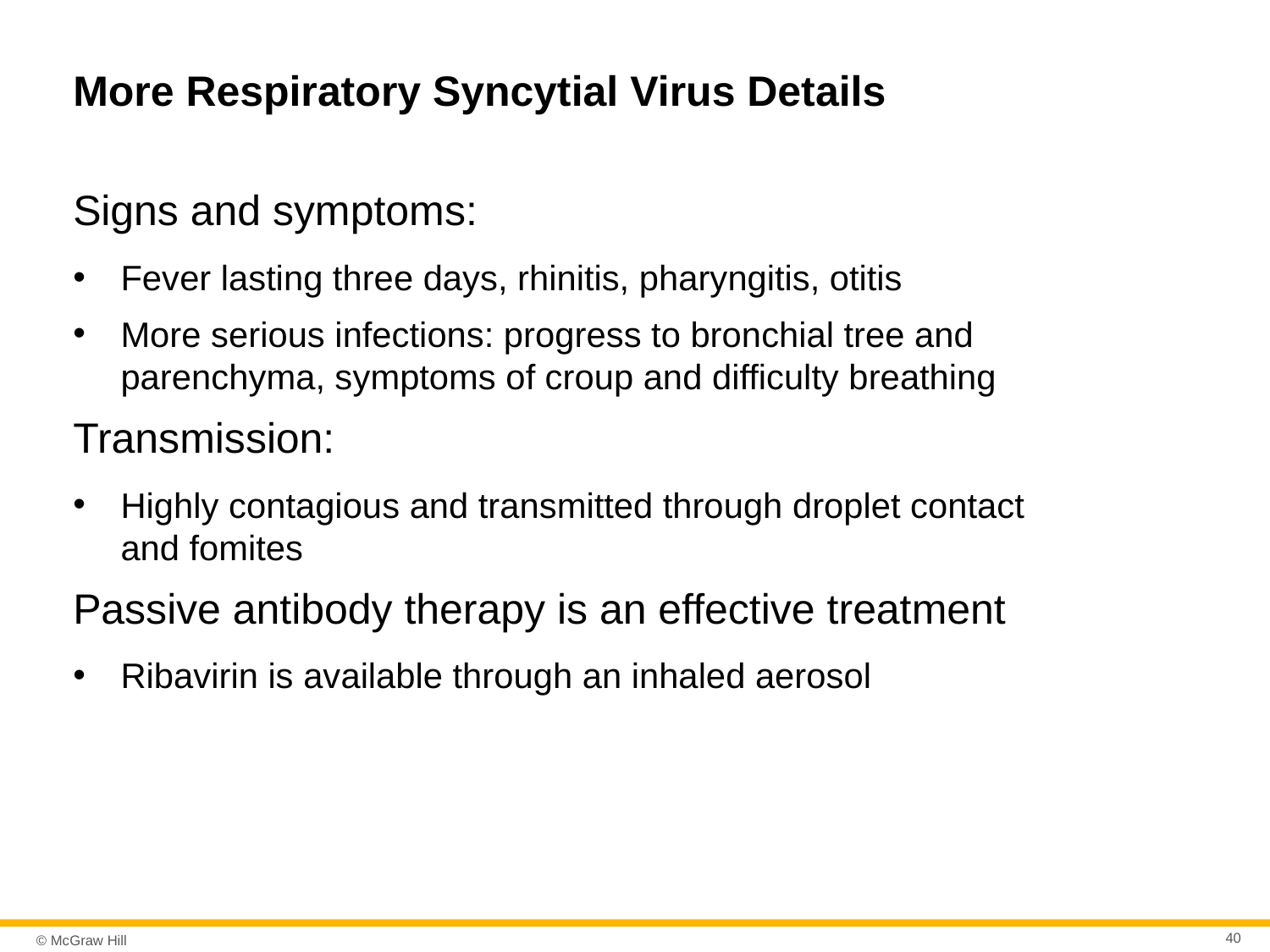

# More Respiratory Syncytial Virus Details
Signs and symptoms:
Fever lasting three days, rhinitis, pharyngitis, otitis
More serious infections: progress to bronchial tree and parenchyma, symptoms of croup and difficulty breathing
Transmission:
Highly contagious and transmitted through droplet contact and fomites
Passive antibody therapy is an effective treatment
Ribavirin is available through an inhaled aerosol